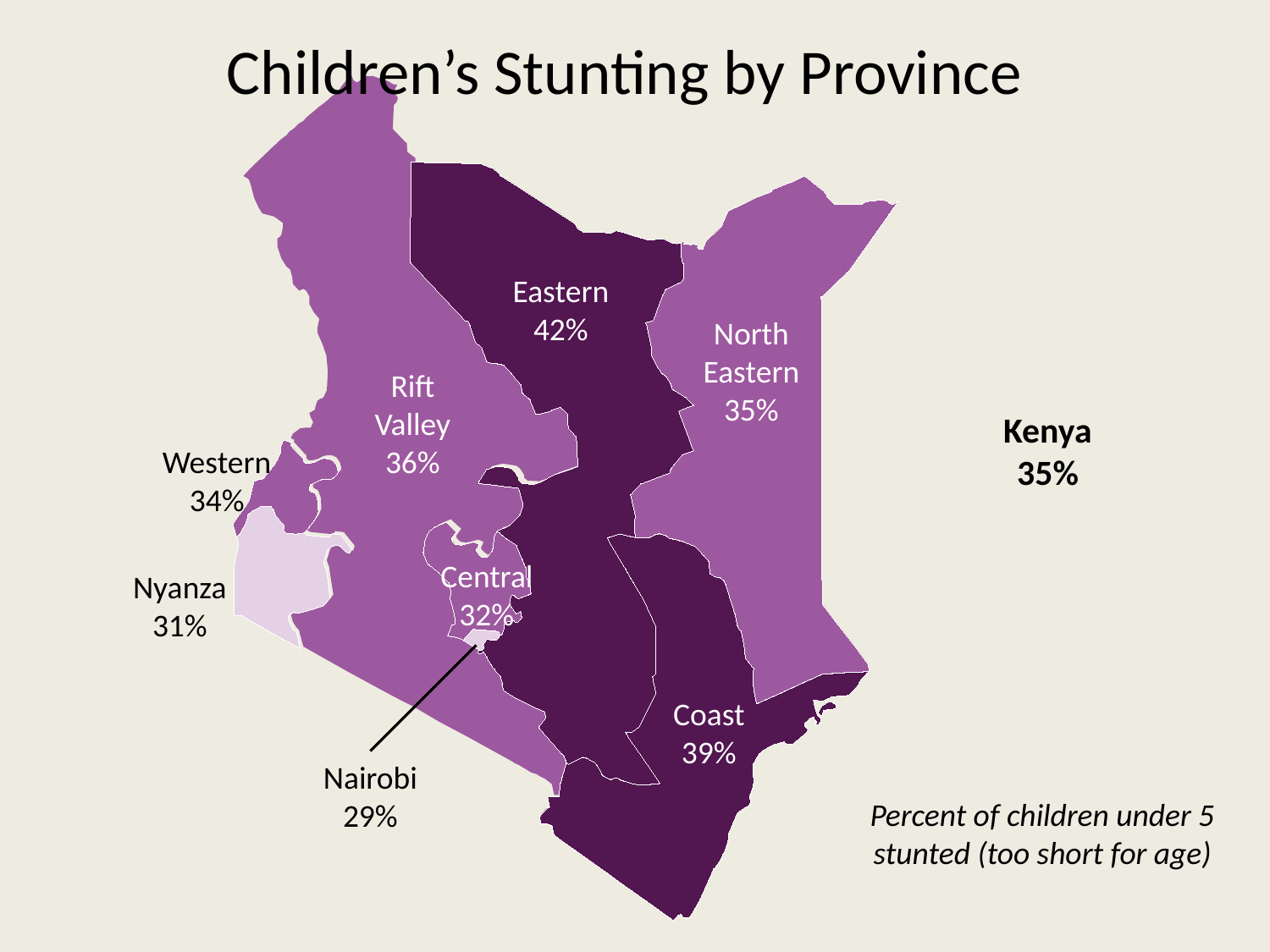

Children’s Stunting by Province

Eastern
42%
North Eastern
35%
Rift Valley
36%
Kenya
35%
Western
34%
Central
32%
Nyanza
31%
Coast
39%
Nairobi
29%
Percent of children under 5 stunted (too short for age)